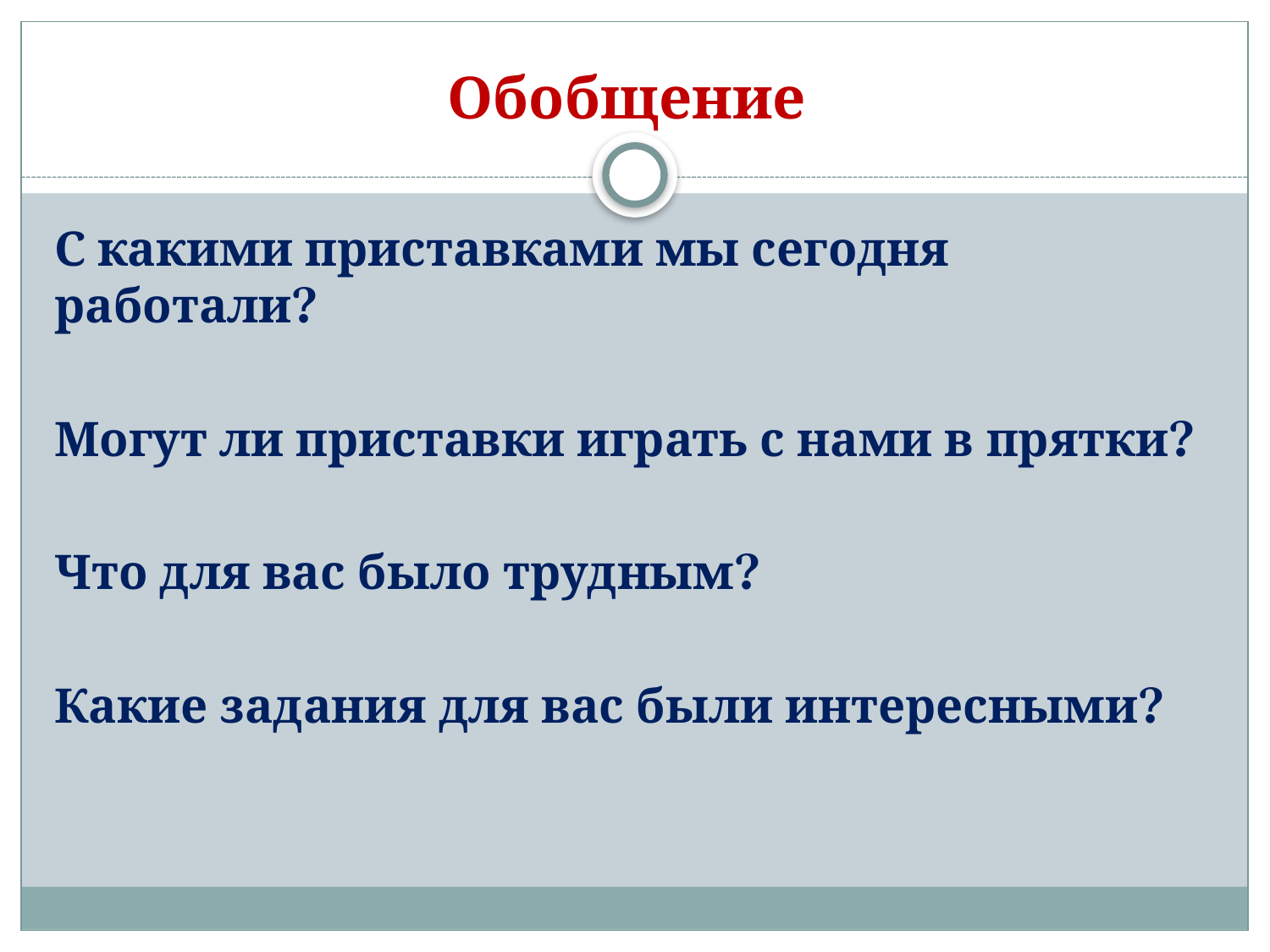

# Обобщение
С какими приставками мы сегодня работали?

Могут ли приставки играть с нами в прятки?

Что для вас было трудным?

Какие задания для вас были интересными?